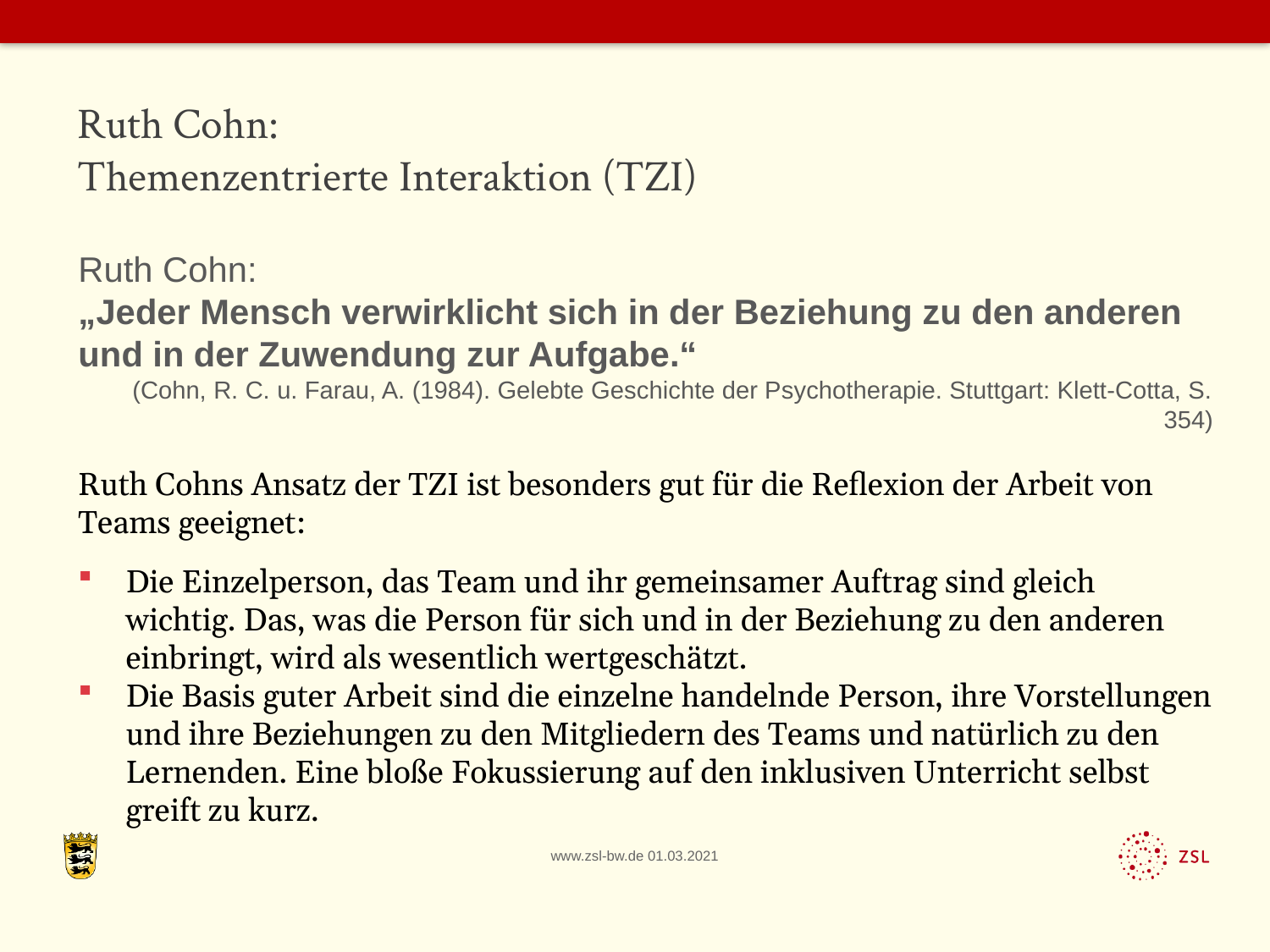

# Ruth Cohn: Themenzentrierte Interaktion (TZI)
Ruth Cohn:
„Jeder Mensch verwirklicht sich in der Beziehung zu den anderen und in der Zuwendung zur Aufgabe.“
(Cohn, R. C. u. Farau, A. (1984). Gelebte Geschichte der Psychotherapie. Stuttgart: Klett-Cotta, S. 354)
Ruth Cohns Ansatz der TZI ist besonders gut für die Reflexion der Arbeit von Teams geeignet:

Die Einzelperson, das Team und ihr gemeinsamer Auftrag sind gleich wichtig. Das, was die Person für sich und in der Beziehung zu den anderen einbringt, wird als wesentlich wertgeschätzt.
Die Basis guter Arbeit sind die einzelne handelnde Person, ihre Vorstellungen und ihre Beziehungen zu den Mitgliedern des Teams und natürlich zu den Lernenden. Eine bloße Fokussierung auf den inklusiven Unterricht selbst greift zu kurz.